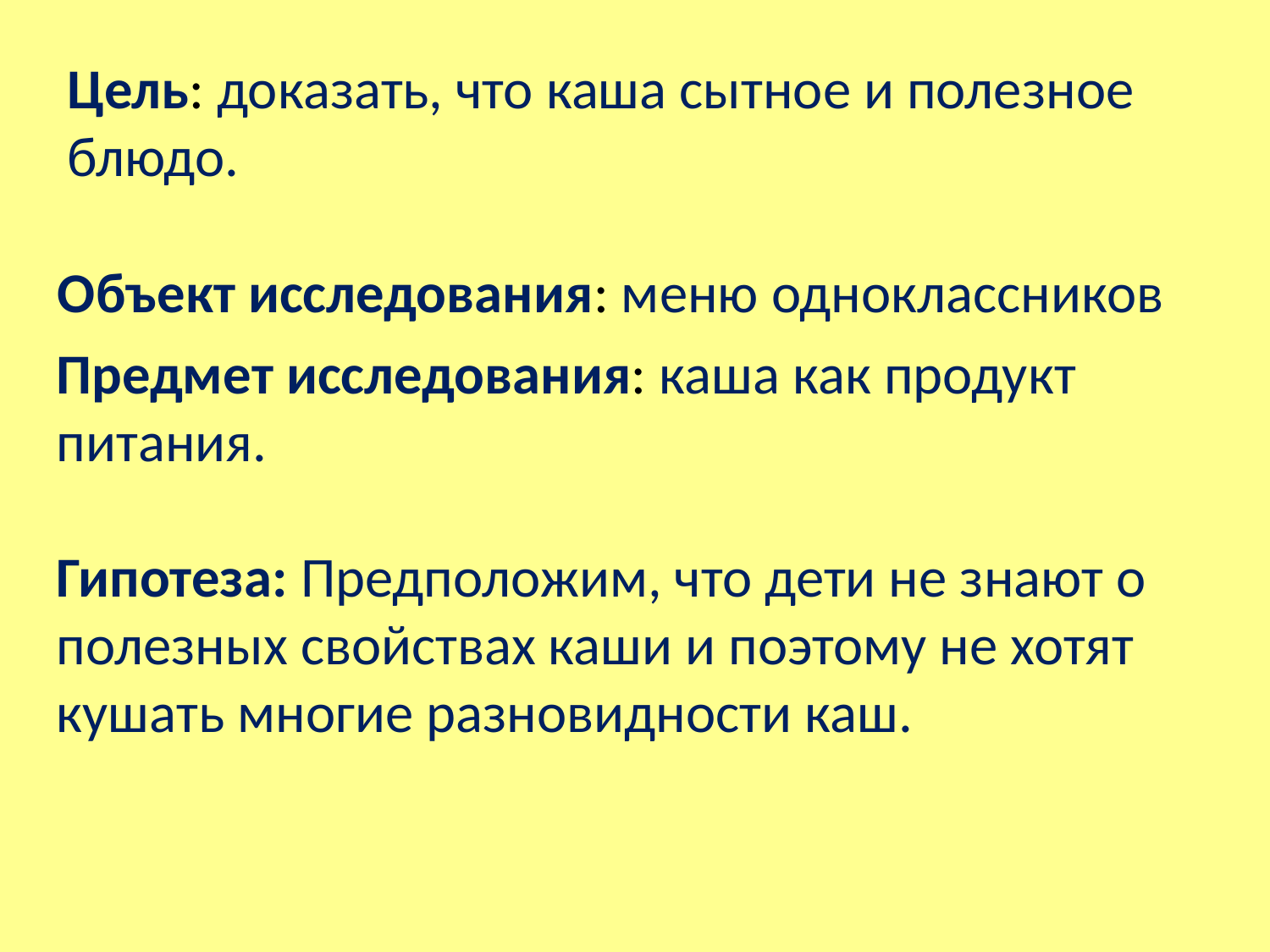

Цель: доказать, что каша сытное и полезное  блюдо.

Объект исследования: меню одноклассников

Предмет исследования: каша как продукт питания.

Гипотеза: Предположим, что дети не знают о полезных свойствах каши и поэтому не хотят кушать многие разновидности каш.